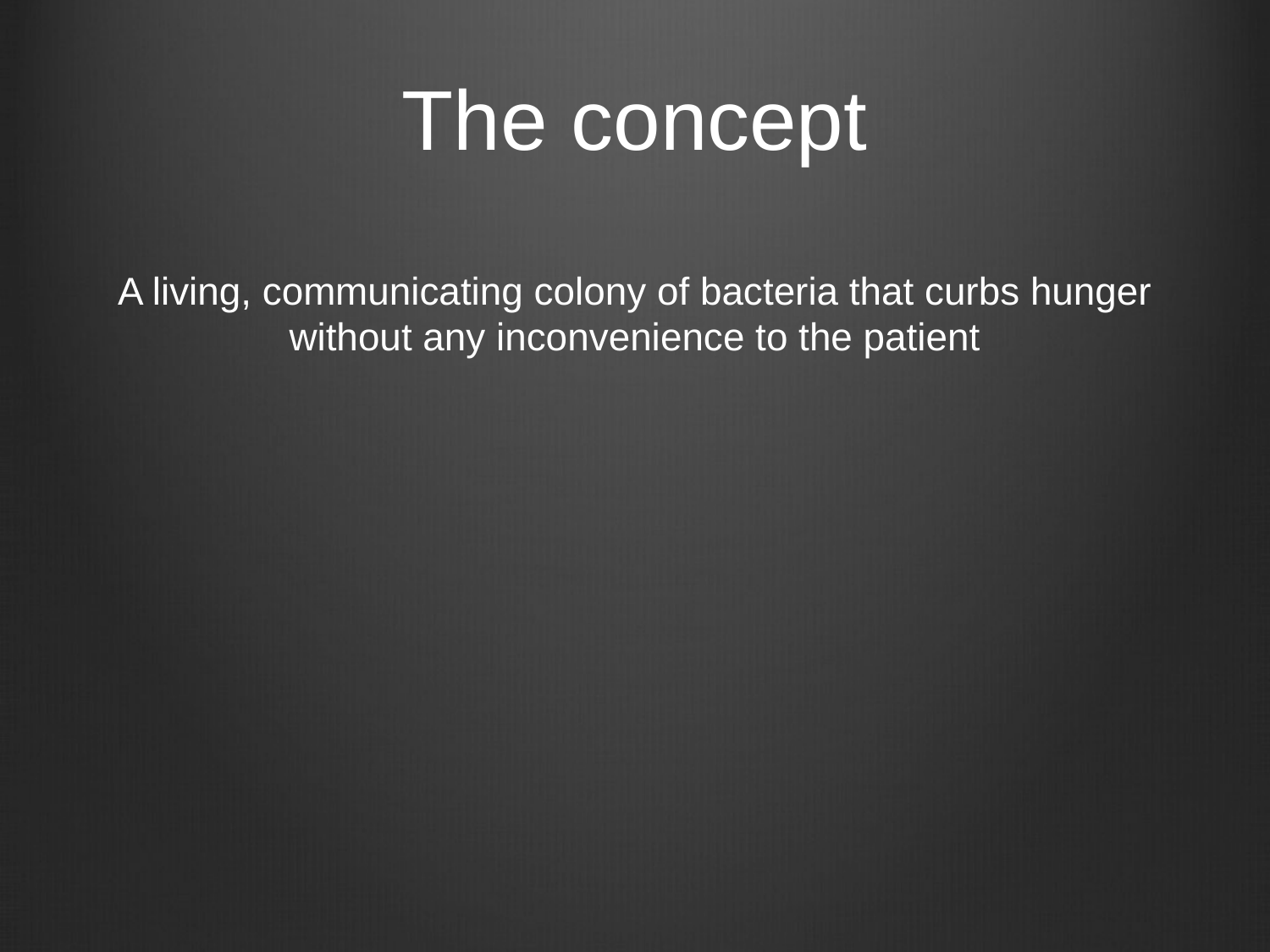

# The concept
A living, communicating colony of bacteria that curbs hunger without any inconvenience to the patient